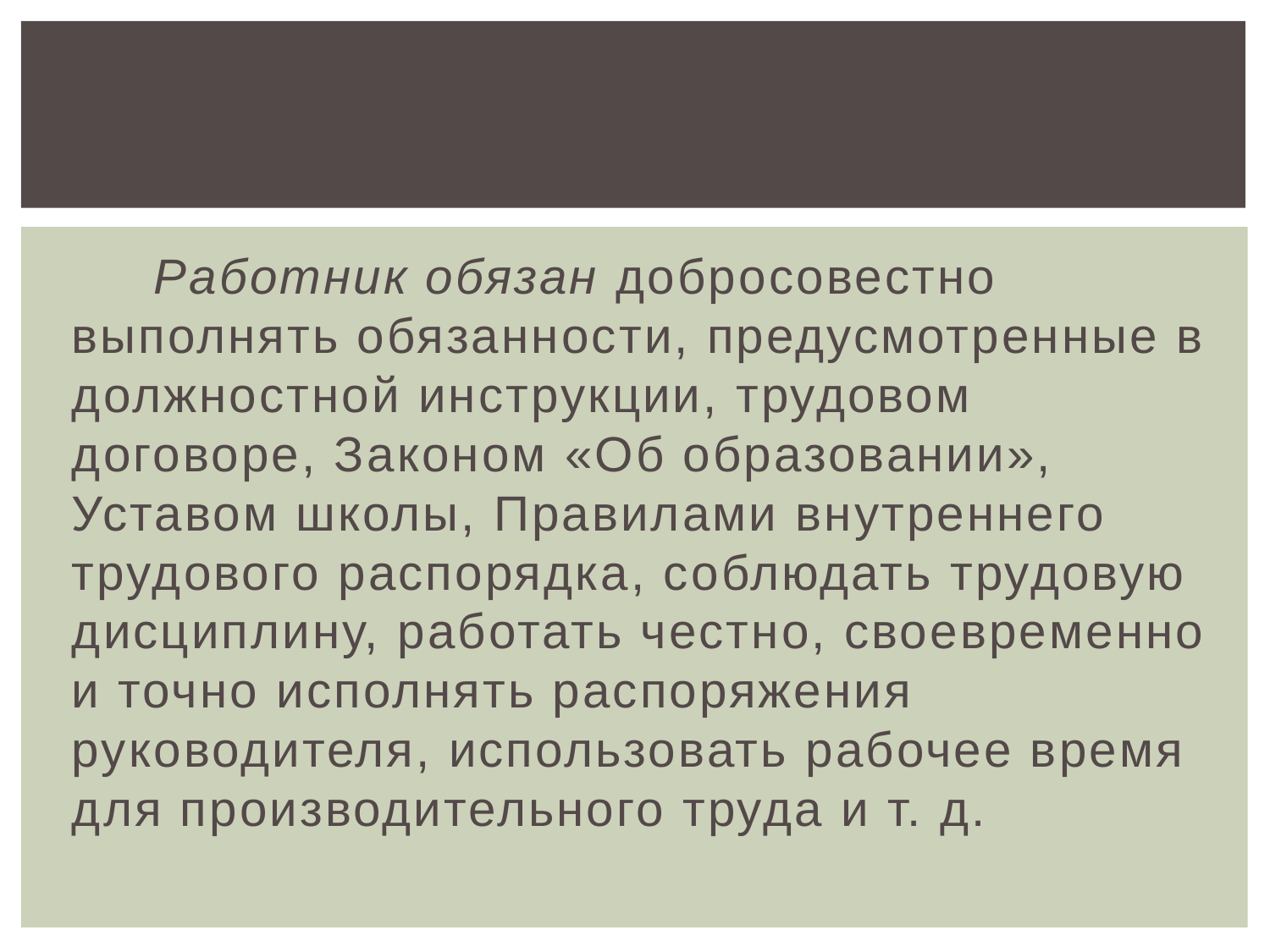

Работник обязан добросовестно выполнять обязанности, предусмотренные в должностной инструкции, трудовом договоре, Законом «Об образовании», Уставом школы, Правилами внутреннего трудового распорядка, соблюдать трудовую дисциплину, работать честно, своевременно и точно исполнять распоряжения руководителя, использовать рабочее время для производительного труда и т. д.